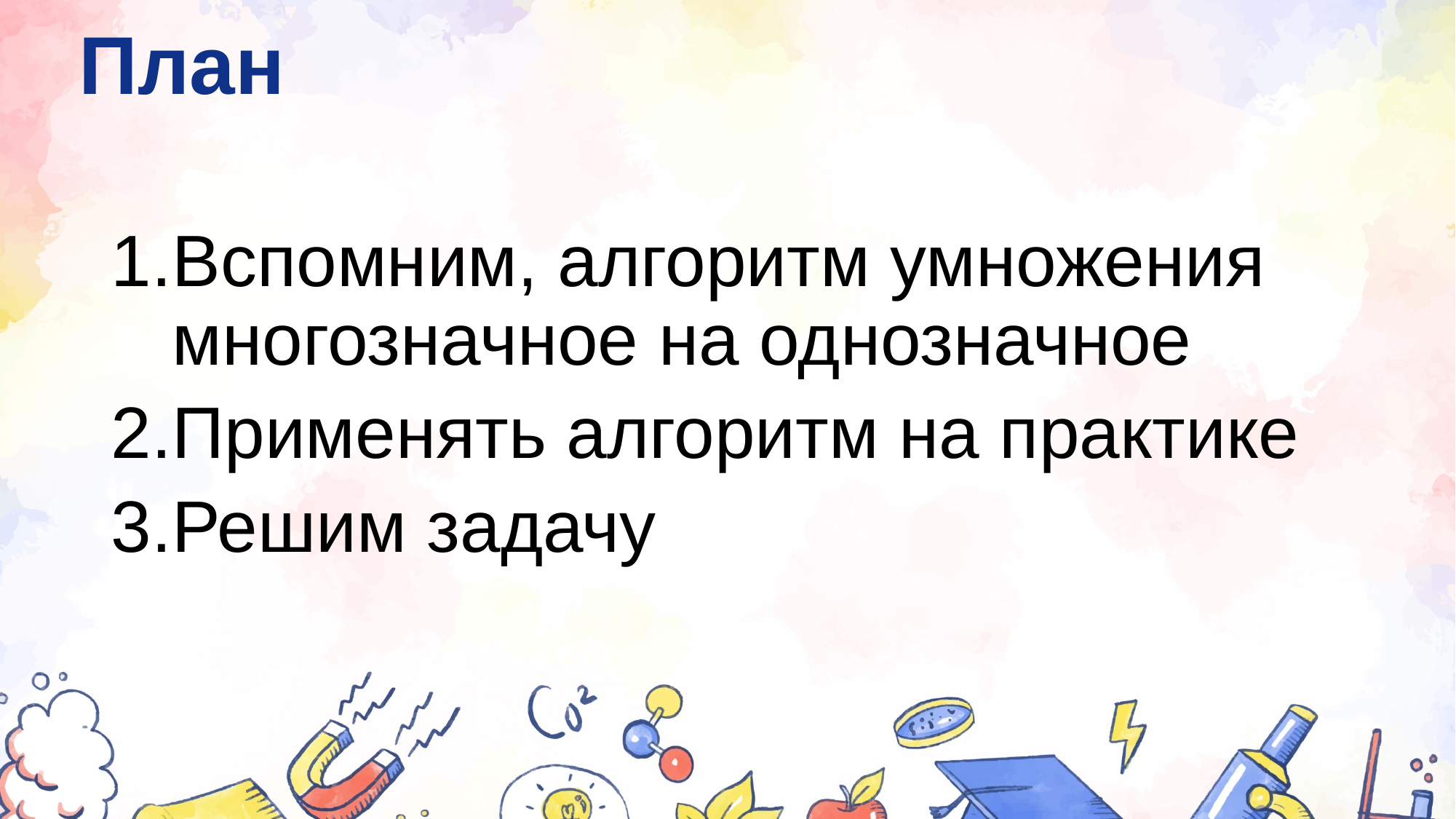

# План
Вспомним, алгоритм умножения  многозначное на однозначное
Применять алгоритм на практике
Решим задачу